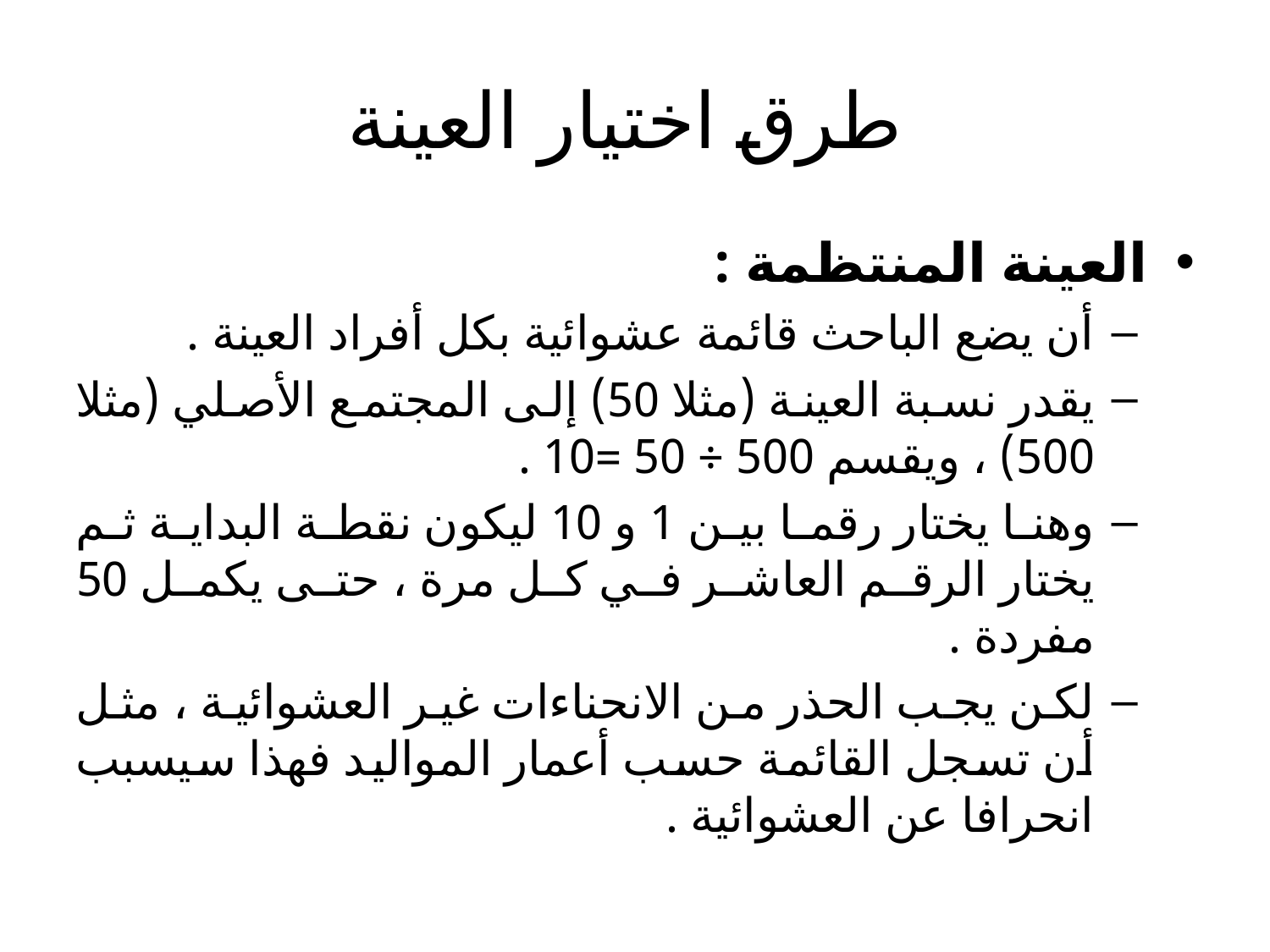

# طرق اختيار العينة
العينة المنتظمة :
أن يضع الباحث قائمة عشوائية بكل أفراد العينة .
يقدر نسبة العينة (مثلا 50) إلى المجتمع الأصلي (مثلا 500) ، ويقسم 500 ÷ 50 =10 .
وهنا يختار رقما بين 1 و 10 ليكون نقطة البداية ثم يختار الرقم العاشر في كل مرة ، حتى يكمل 50 مفردة .
لكن يجب الحذر من الانحناءات غير العشوائية ، مثل أن تسجل القائمة حسب أعمار المواليد فهذا سيسبب انحرافا عن العشوائية .